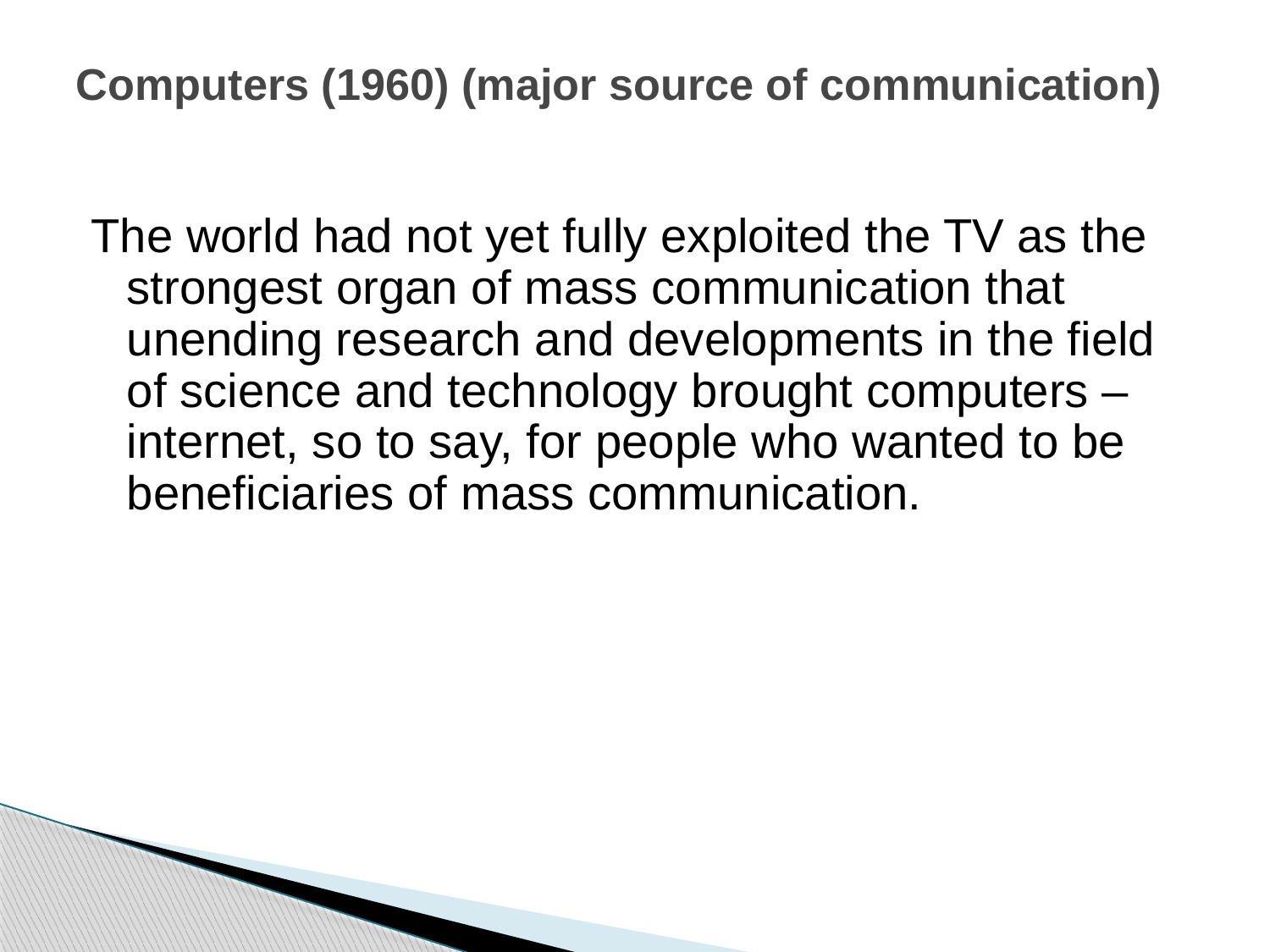

# Computers (1960) (major source of communication)
The world had not yet fully exploited the TV as the strongest organ of mass communication that unending research and developments in the field of science and technology brought computers – internet, so to say, for people who wanted to be beneficiaries of mass communication.